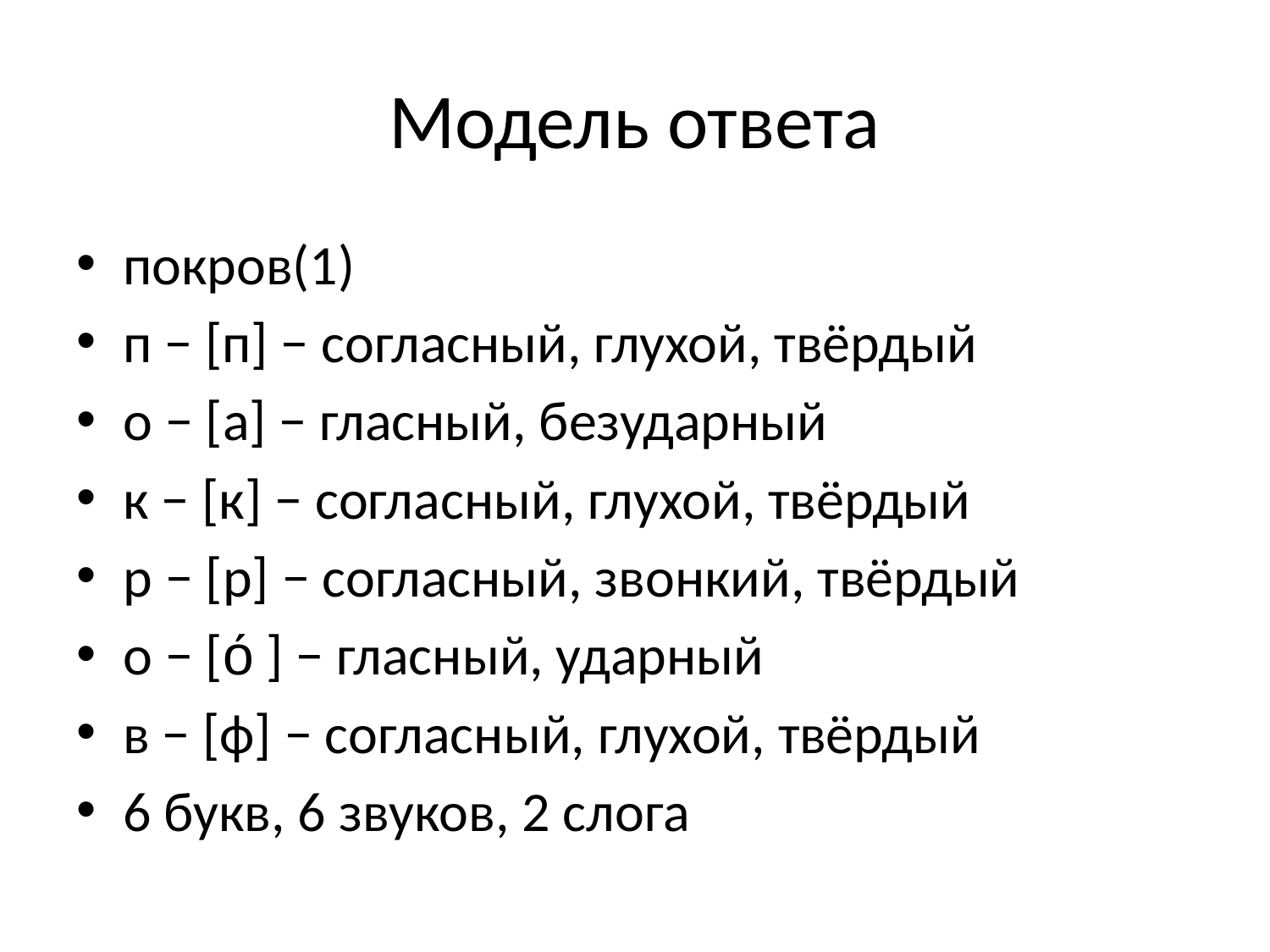

# Модель ответа
покров(1)
п − [п] − согласный, глухой, твёрдый
о − [а] − гласный, безударный
к − [к] − согласный, глухой, твёрдый
р − [р] − согласный, звонкий, твёрдый
о − [о́ ] − гласный, ударный
в − [ф] − согласный, глухой, твёрдый
6 букв, 6 звуков, 2 слога